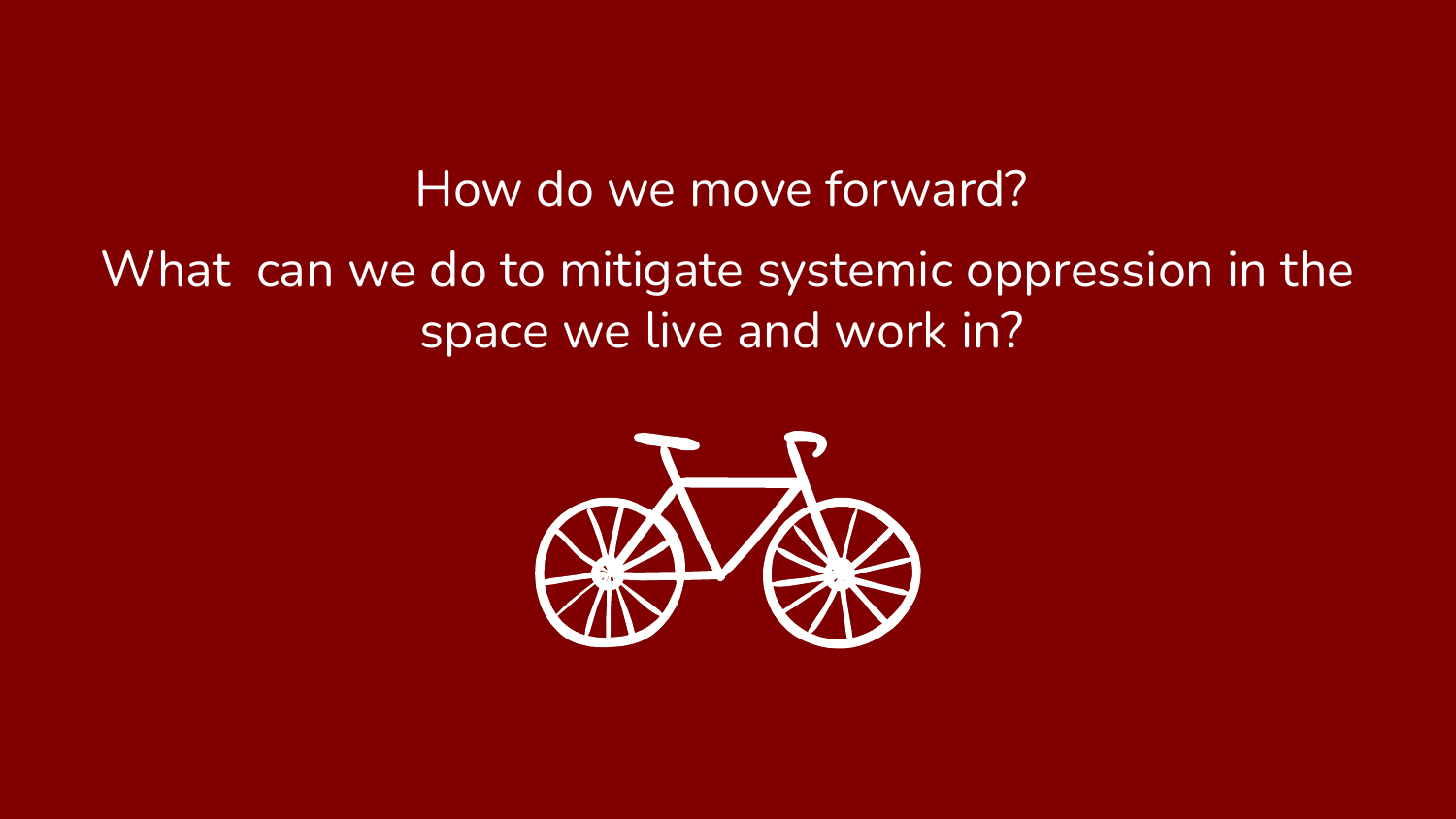

Transition slide
How do we move forward?
What  can we do to mitigate systemic oppression in the space we live and work in?